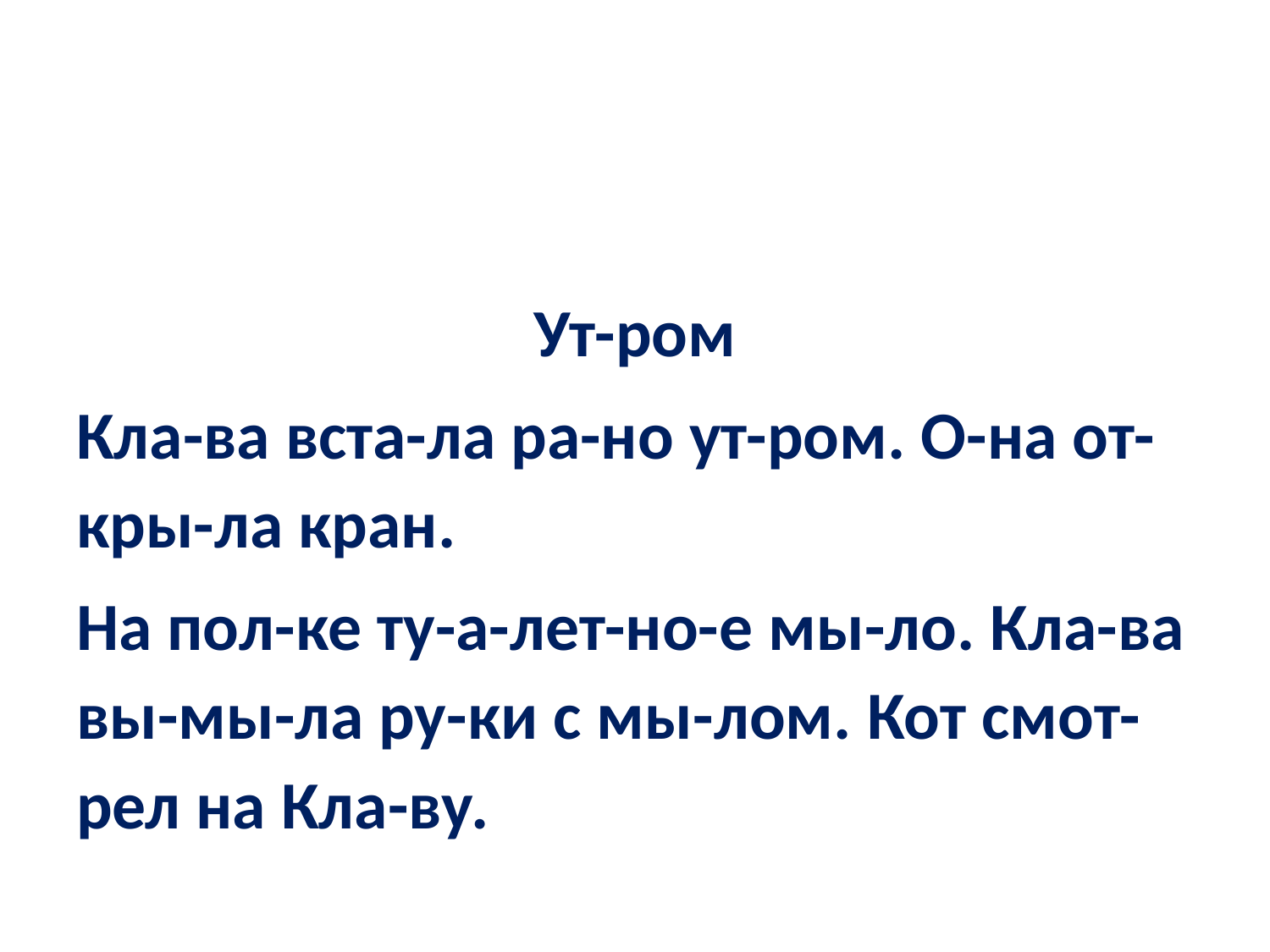

#

Ут-ром
Кла-ва вста-ла ра-но ут-ром. О-на от-кры-ла кран.
На пол-ке ту-а-лет-но-е мы-ло. Кла-ва вы-мы-ла ру-ки с мы-лом. Кот смот-рел на Кла-ву.